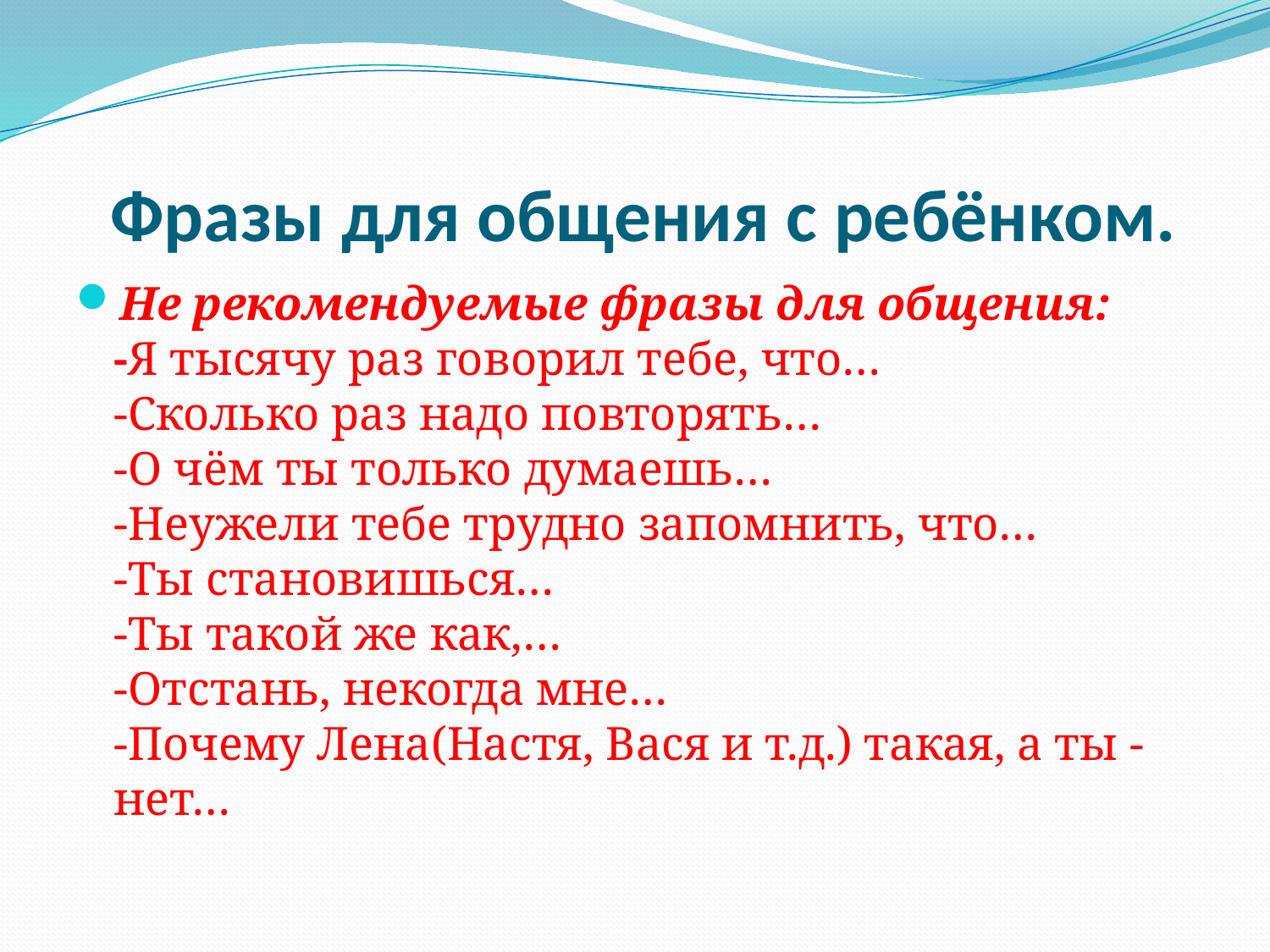

# Фразы для общения с ребёнком.
Не рекомендуемые фразы для общения:
-Я тысячу раз говорил тебе, что…
-Сколько раз надо повторять…
-О чём ты только думаешь…
-Неужели тебе трудно запомнить, что…
-Ты становишься…
-Ты такой же как,…
-Отстань, некогда мне…
-Почему Лена(Настя, Вася и т.д.) такая, а ты - нет…